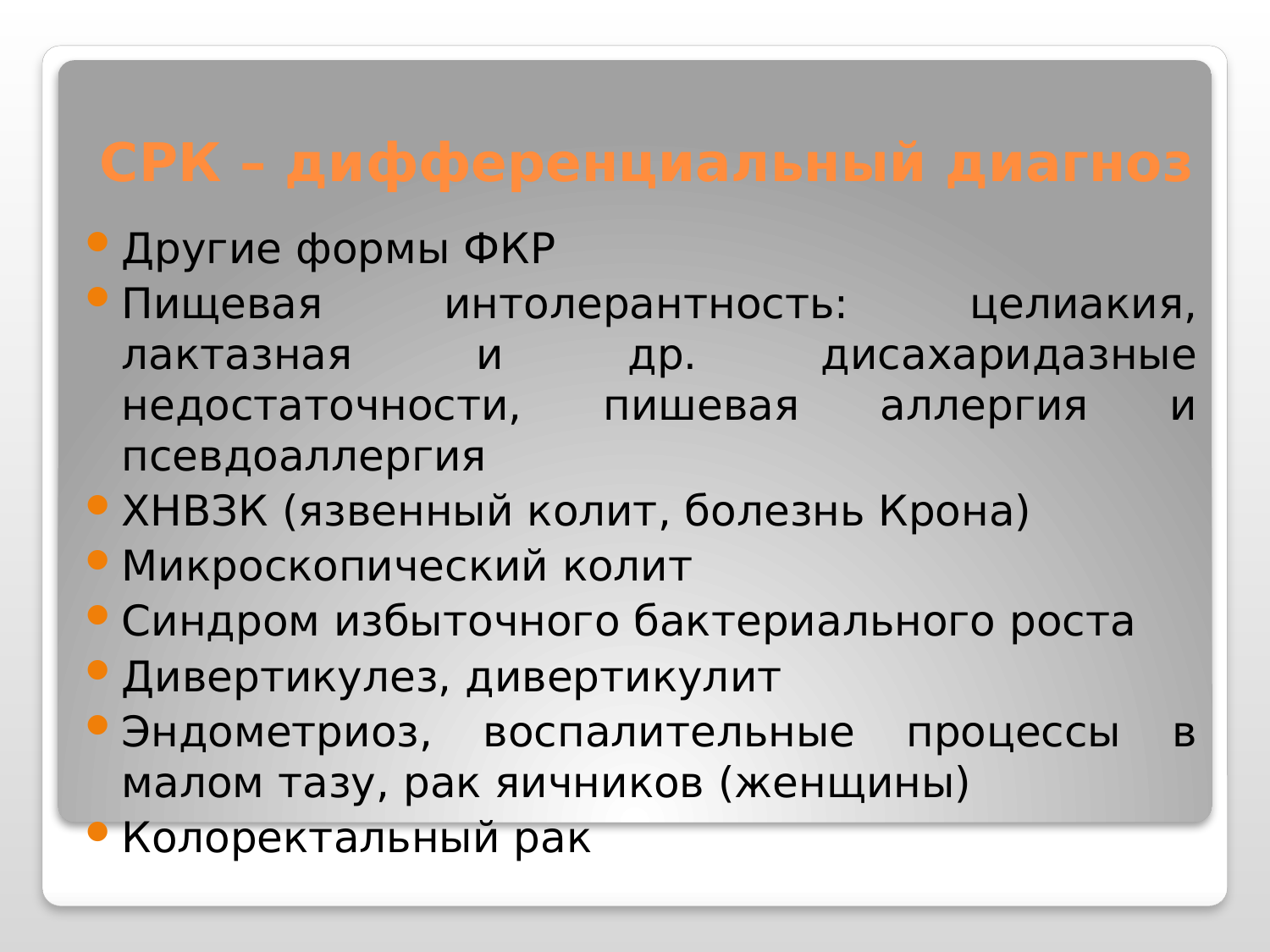

СРК – дифференциальный диагноз
Другие формы ФКР
Пищевая интолерантность: целиакия, лактазная и др. дисахаридазные недостаточности, пишевая аллергия и псевдоаллергия
ХНВЗК (язвенный колит, болезнь Крона)
Микроскопический колит
Синдром избыточного бактериального роста
Дивертикулез, дивертикулит
Эндометриоз, воспалительные процессы в малом тазу, рак яичников (женщины)
Колоректальный рак